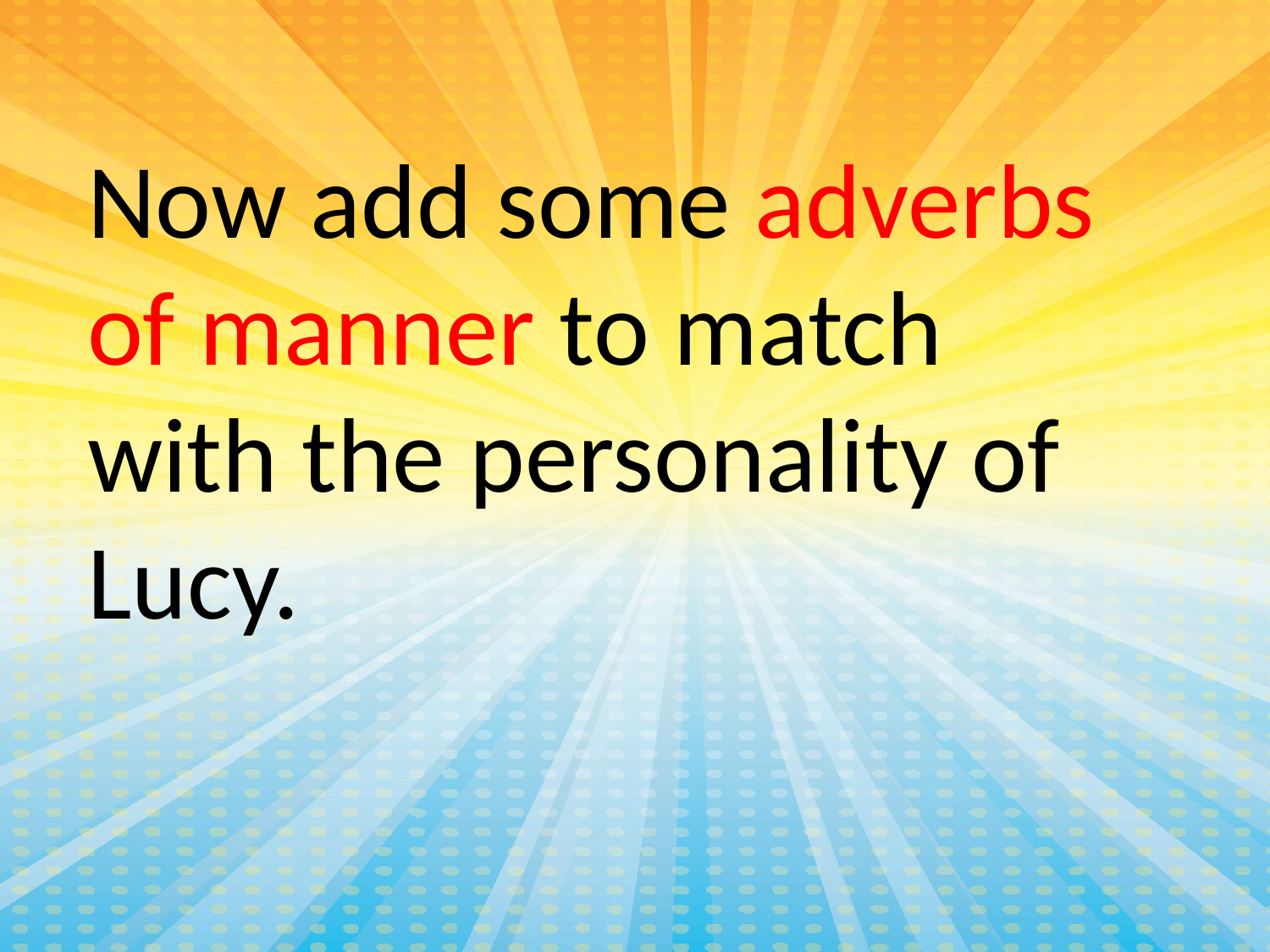

Now add some adverbs of manner to match with the personality of Lucy.